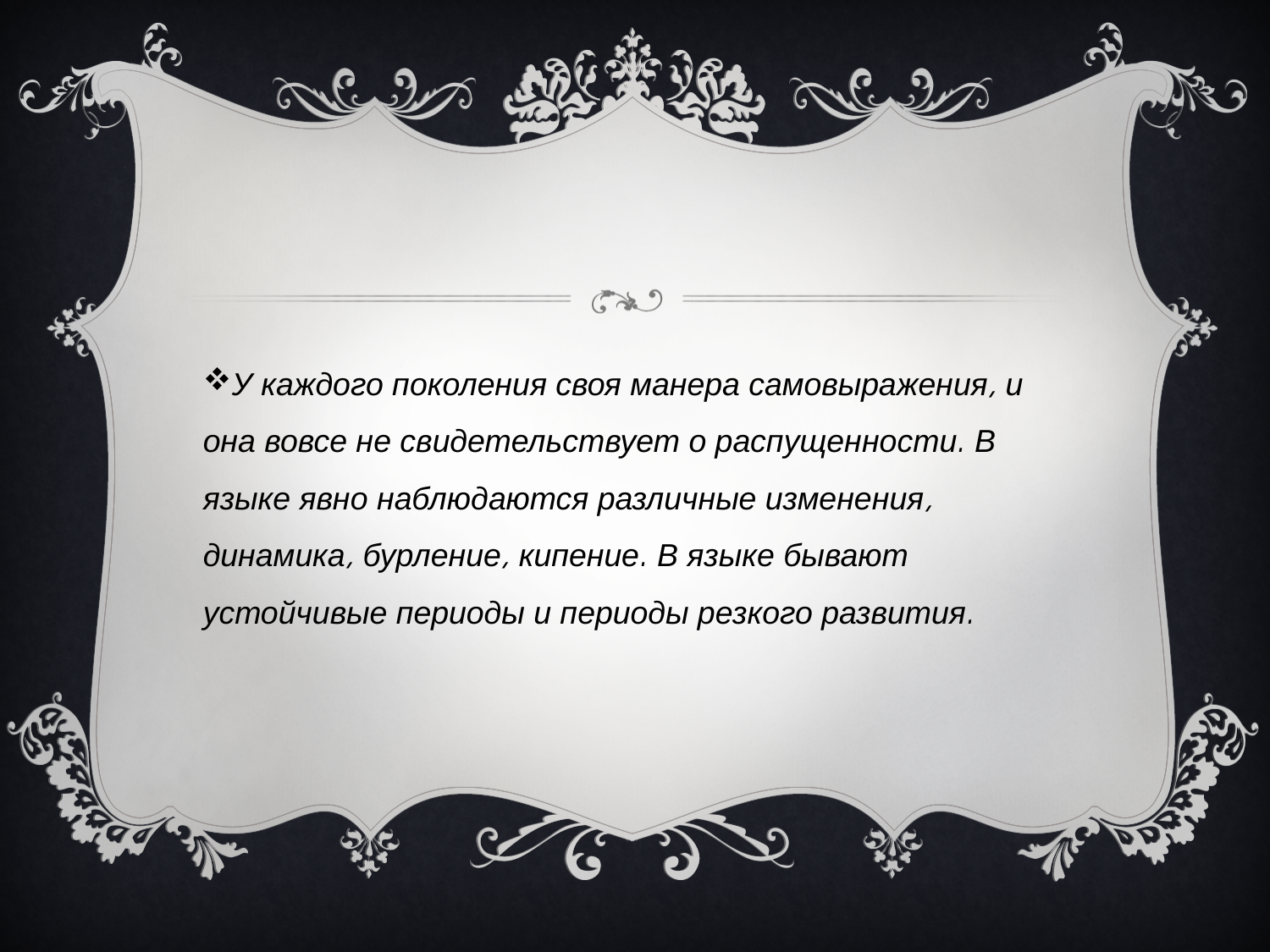

У каждого поколения своя манера самовыражения, и она вовсе не свидетельствует о распущенности. В языке явно наблюдаются различные изменения, динамика, бурление, кипение. В языке бывают устойчивые периоды и периоды резкого развития.